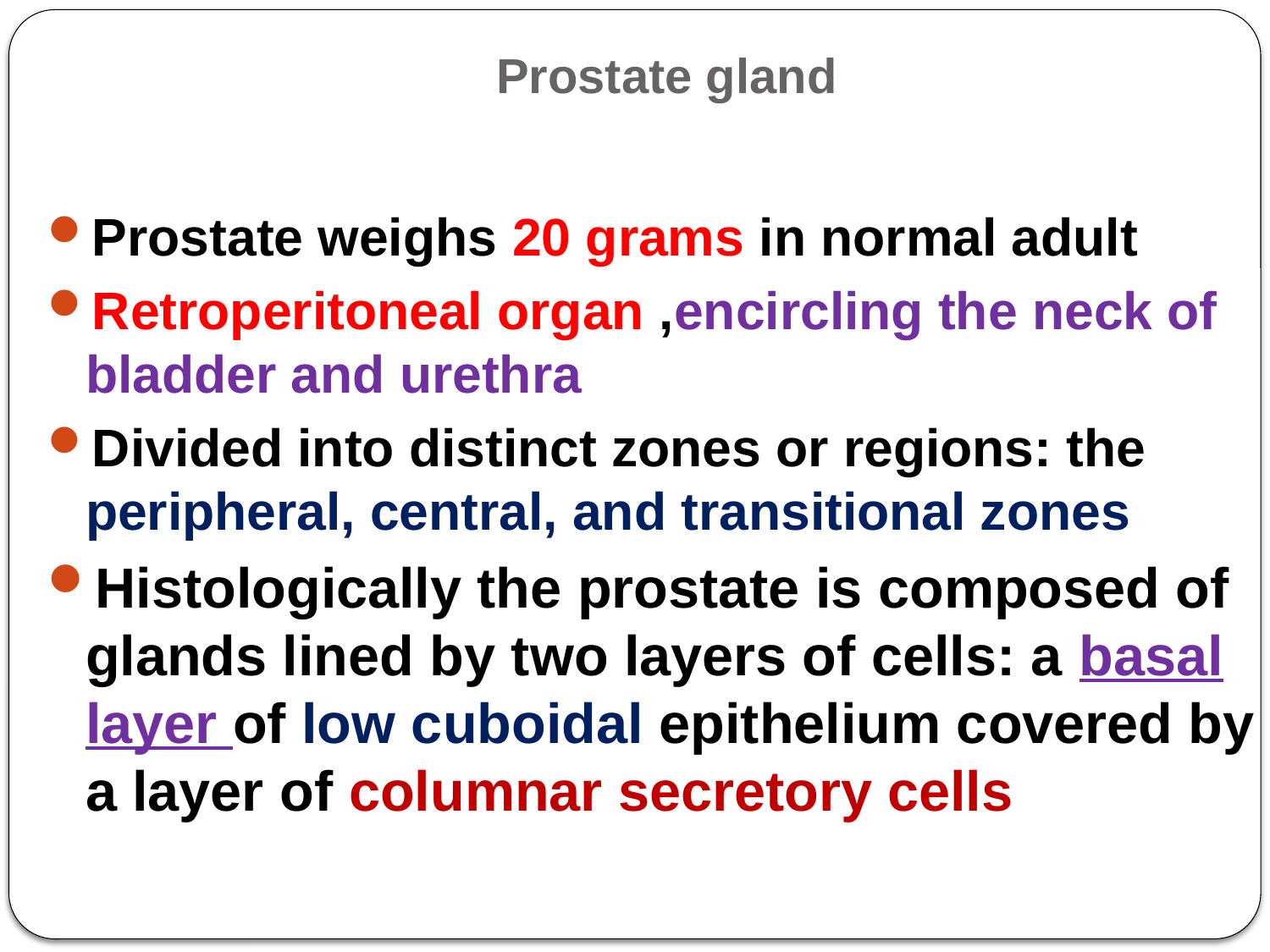

# Prostate gland

Prostate weighs 20 grams in normal adult
Retroperitoneal organ ,encircling the neck of bladder and urethra
Divided into distinct zones or regions: the peripheral, central, and transitional zones
Histologically the prostate is composed of glands lined by two layers of cells: a basal layer of low cuboidal epithelium covered by a layer of columnar secretory cells